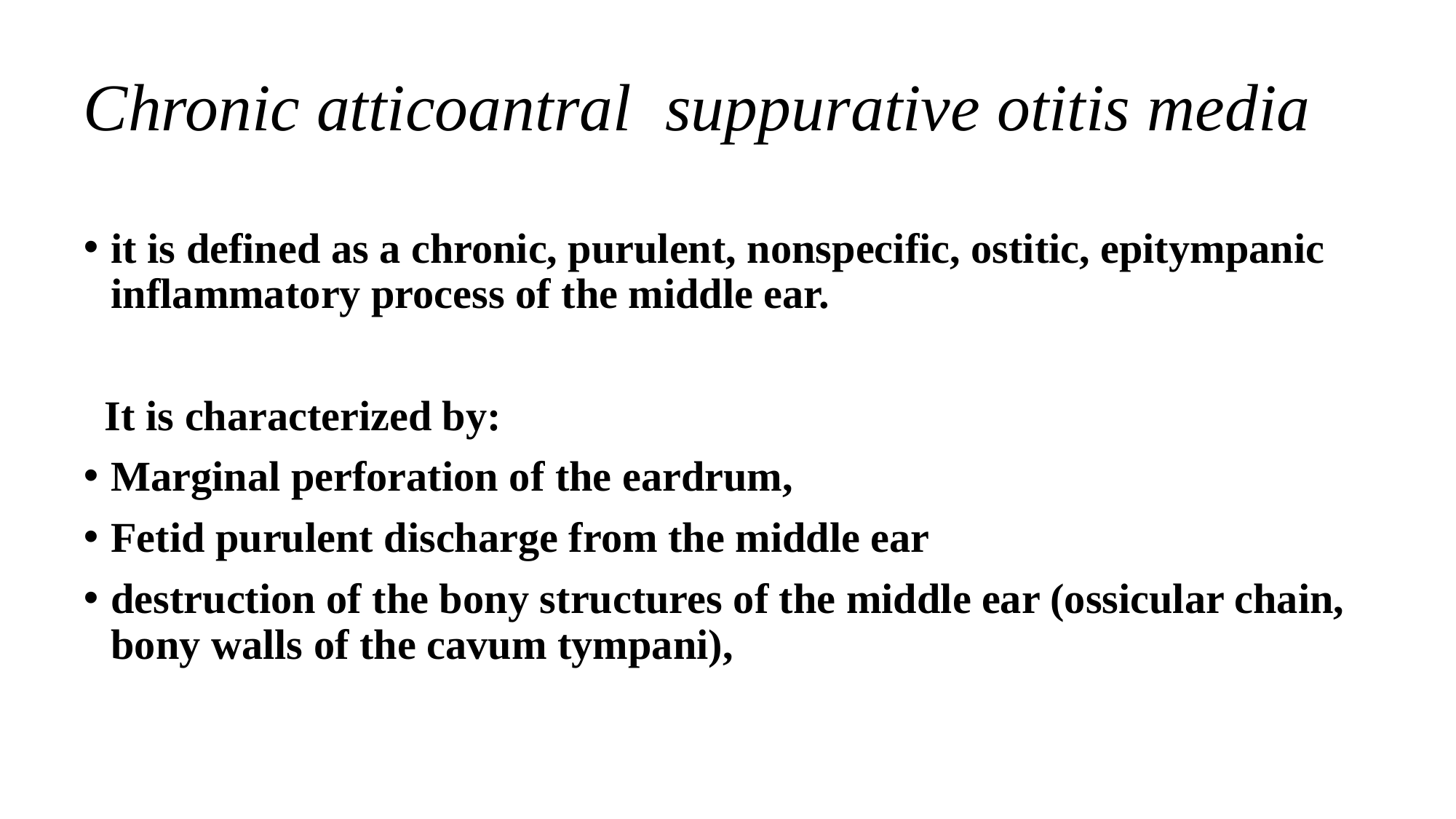

# Chronic atticoantral  suppurative otitis media

it is defined as a chronic, purulent, nonspecific, ostitic, epitympanic inflammatory process of the middle ear.

  It is characterized by:
Marginal perforation of the eardrum,
Fetid purulent discharge from the middle ear
destruction of the bony structures of the middle ear (ossicular chain, bony walls of the cavum tympani),